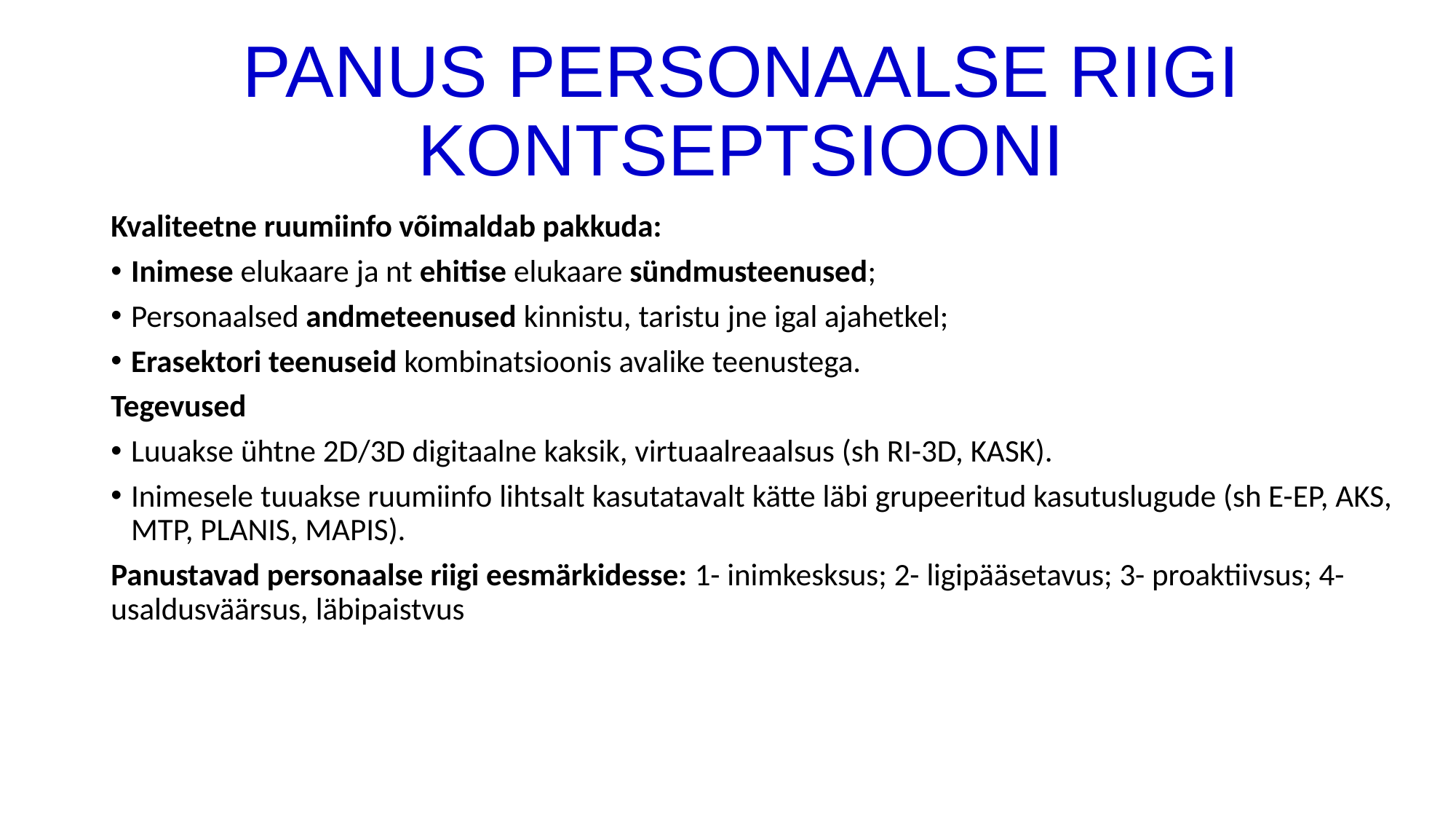

# PANUS PERSONAALSE RIIGI KONTSEPTSIOONI
Kvaliteetne ruumiinfo võimaldab pakkuda:
Inimese elukaare ja nt ehitise elukaare sündmusteenused;
Personaalsed andmeteenused kinnistu, taristu jne igal ajahetkel;
Erasektori teenuseid kombinatsioonis avalike teenustega.
Tegevused
Luuakse ühtne 2D/3D digitaalne kaksik, virtuaalreaalsus (sh RI-3D, KASK).
Inimesele tuuakse ruumiinfo lihtsalt kasutatavalt kätte läbi grupeeritud kasutuslugude (sh E-EP, AKS, MTP, PLANIS, MAPIS).
Panustavad personaalse riigi eesmärkidesse: 1- inimkesksus; 2- ligipääsetavus; 3- proaktiivsus; 4-usaldusväärsus, läbipaistvus